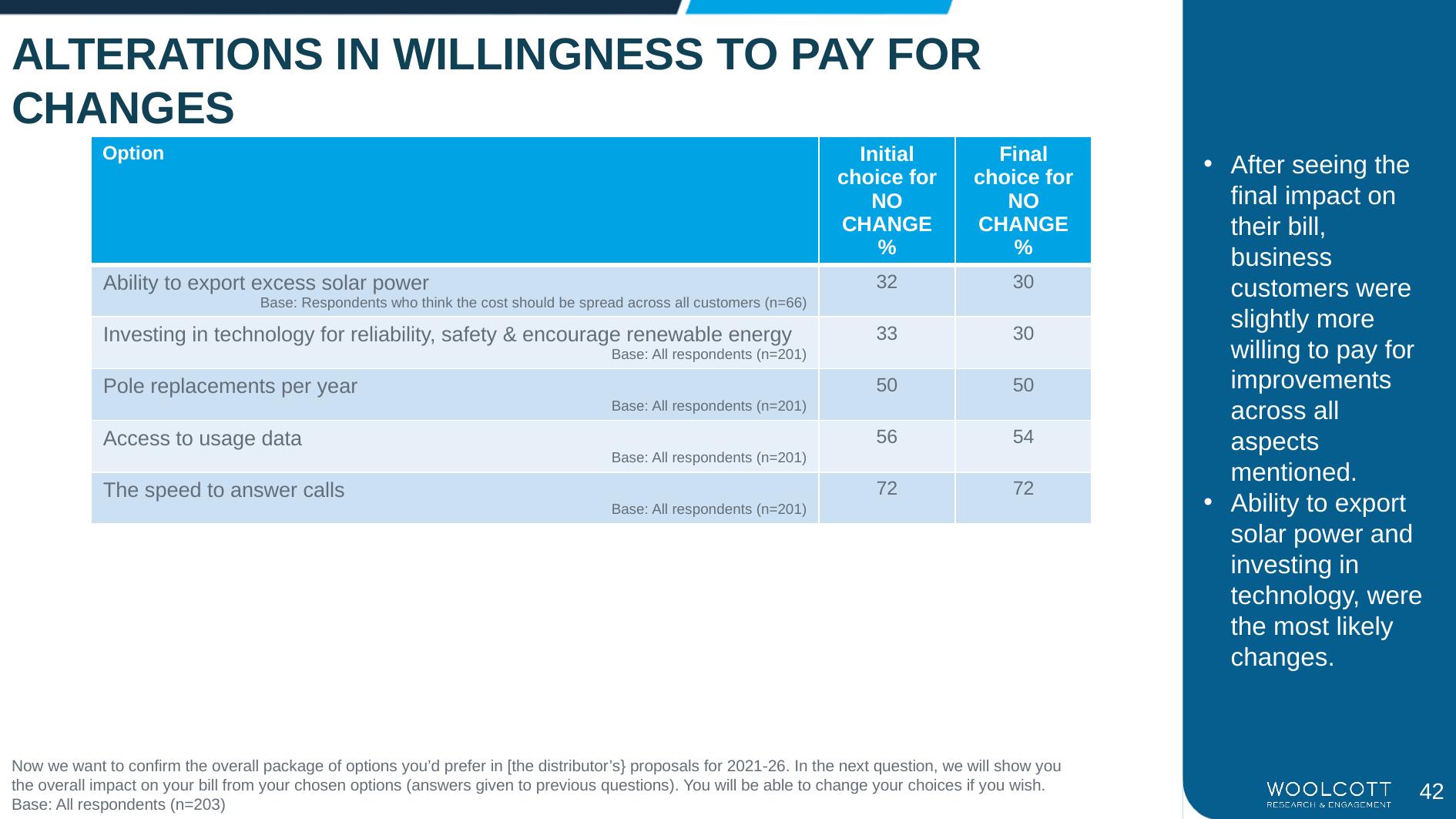

ALTERATIONS IN WILLINGNESS TO PAY FOR CHANGES
| Option | Initial choice for NO CHANGE % | Final choice for NO CHANGE % |
| --- | --- | --- |
| Ability to export excess solar power Base: Respondents who think the cost should be spread across all customers (n=66) | 32 | 30 |
| Investing in technology for reliability, safety & encourage renewable energy Base: All respondents (n=201) | 33 | 30 |
| Pole replacements per year Base: All respondents (n=201) | 50 | 50 |
| Access to usage data Base: All respondents (n=201) | 56 | 54 |
| The speed to answer calls Base: All respondents (n=201) | 72 | 72 |
After seeing the final impact on their bill, business customers were slightly more willing to pay for improvements across all aspects mentioned.
Ability to export solar power and investing in technology, were the most likely changes.
Now we want to confirm the overall package of options you’d prefer in [the distributor’s} proposals for 2021-26. In the next question, we will show you the overall impact on your bill from your chosen options (answers given to previous questions). You will be able to change your choices if you wish.
Base: All respondents (n=203)